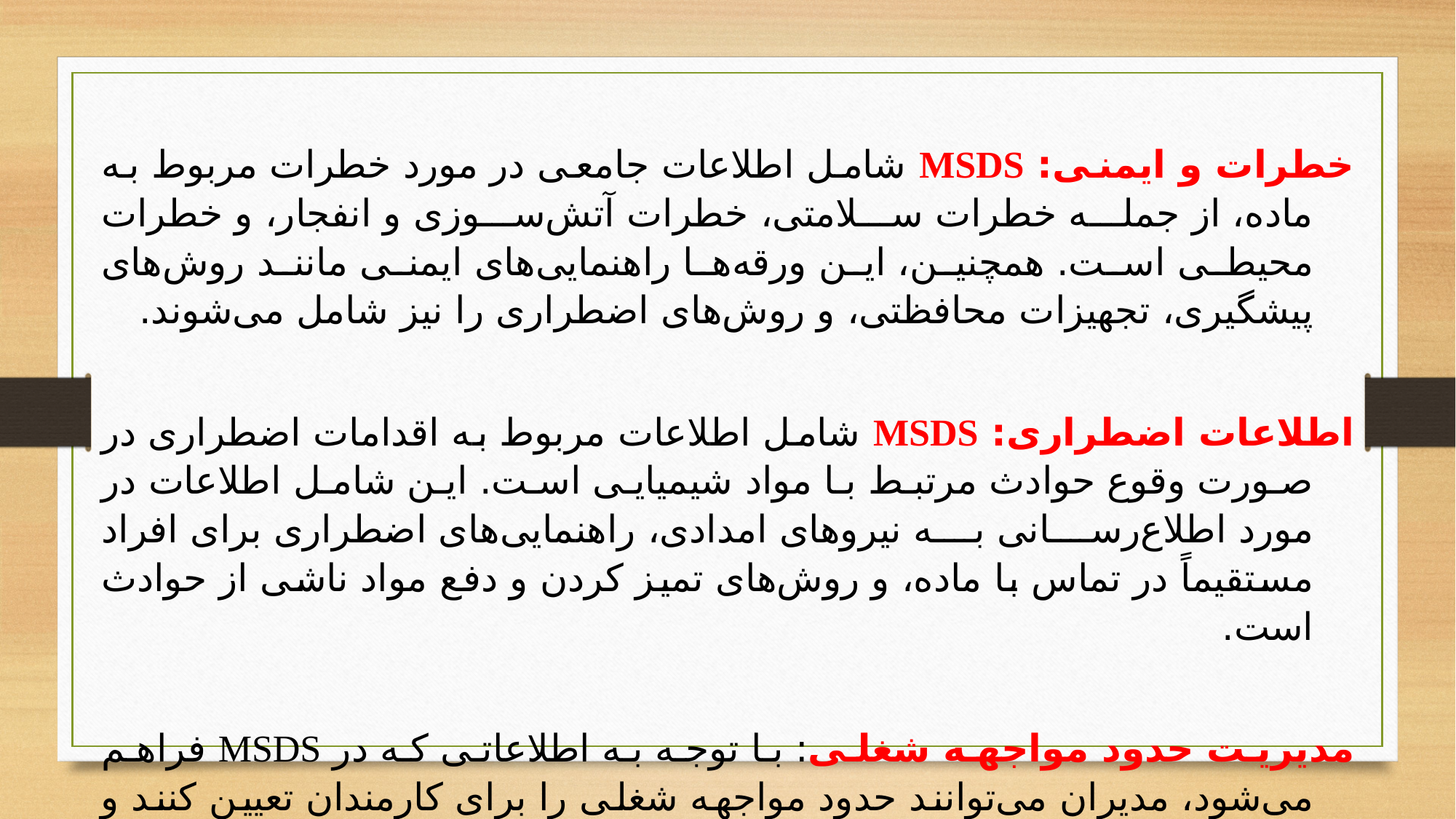

خطرات و ایمنی: MSDS شامل اطلاعات جامعی در مورد خطرات مربوط به ماده، از جمله خطرات سلامتی، خطرات آتش‌سوزی و انفجار، و خطرات محیطی است. همچنین، این ورقه‌ها راهنمایی‌های ایمنی مانند روش‌های پیشگیری، تجهیزات محافظتی، و روش‌های اضطراری را نیز شامل می‌شوند.

اطلاعات اضطراری: MSDS شامل اطلاعات مربوط به اقدامات اضطراری در صورت وقوع حوادث مرتبط با مواد شیمیایی است. این شامل اطلاعات در مورد اطلاع‌رسانی به نیروهای امدادی، راهنمایی‌های اضطراری برای افراد مستقیماً در تماس با ماده، و روش‌های تمیز کردن و دفع مواد ناشی از حوادث است.

مدیریت حدود مواجهه شغلی: با توجه به اطلاعاتی که در MSDS فراهم می‌شود، مدیران می‌توانند حدود مواجهه شغلی را برای کارمندان تعیین کنند و اطمینان حاصل کنند که کارمندان با خطرات مرتبط با مواد شیمیایی آشنا هستند و از راهکارهای ایمنی مناسب استفاده می‌کنند.